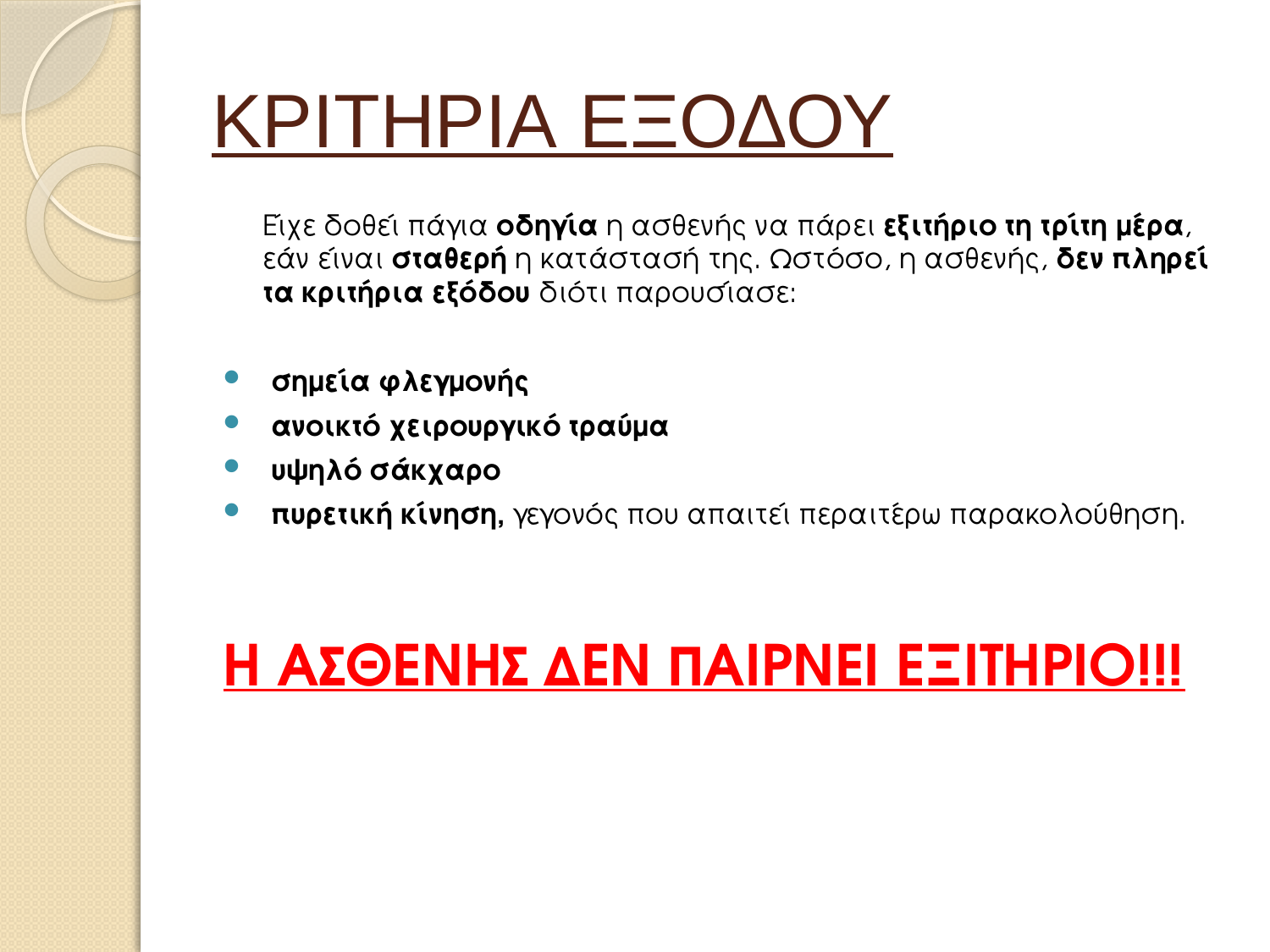

# ΚΡΙΤΗΡΙΑ ΕΞΟΔΟΥ
Είχε δοθεί πάγια οδηγία η ασθενής να πάρει εξιτήριο τη τρίτη μέρα, εάν είναι σταθερή η κατάστασή της. Ωστόσο, η ασθενής, δεν πληρεί τα κριτήρια εξόδου διότι παρουσίασε:

σημεία φλεγμονής
ανοικτό χειρουργικό τραύμα
υψηλό σάκχαρο
πυρετική κίνηση, γεγονός που απαιτεί περαιτέρω παρακολούθηση.

Η ΑΣΘΕΝΗΣ ΔΕΝ ΠΑΙΡΝΕΙ ΕΞΙΤΗΡΙΟ!!!